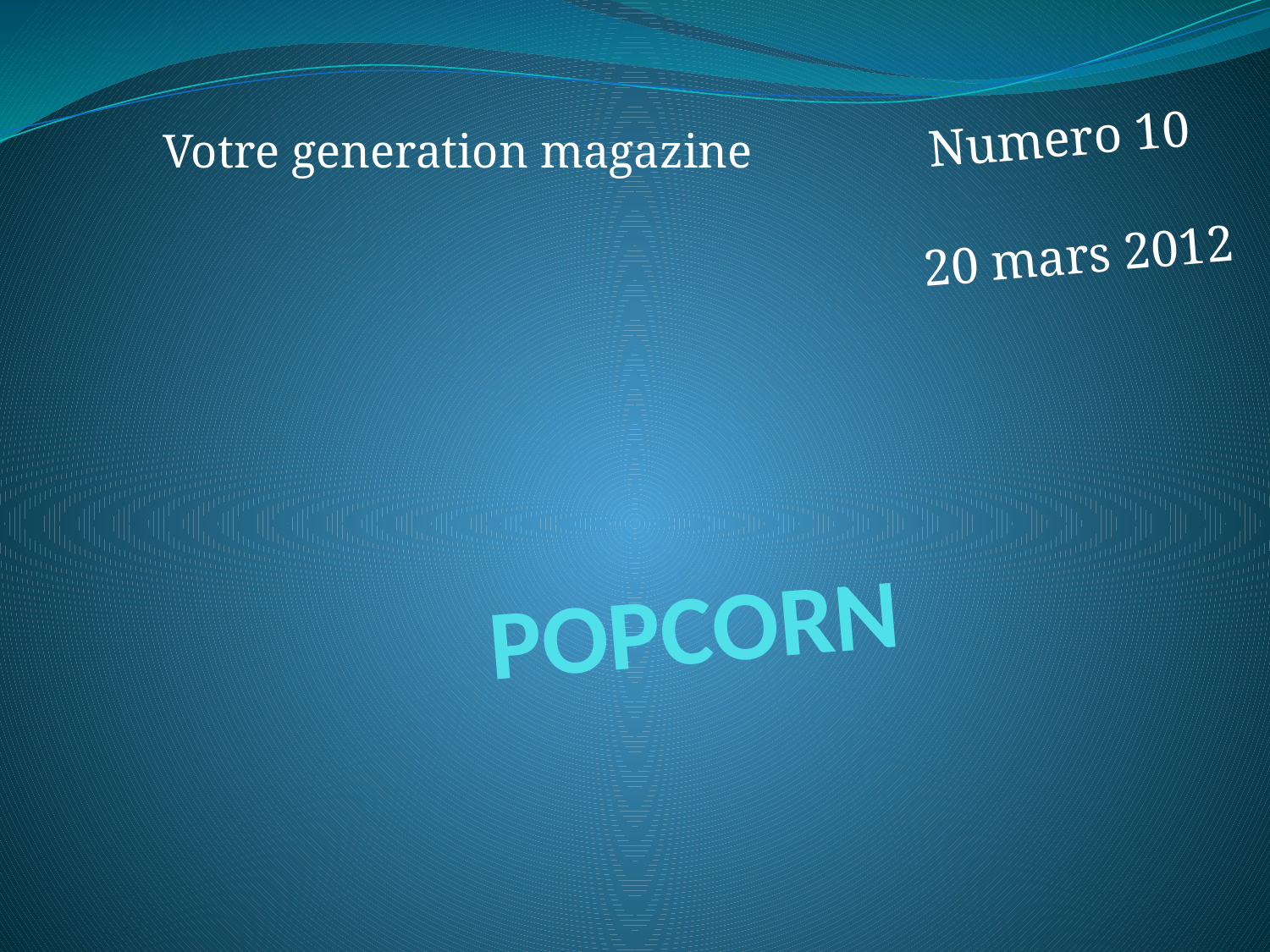

Numero 10
				20 mars 2012
 Votre generation magazine
# POPCORN